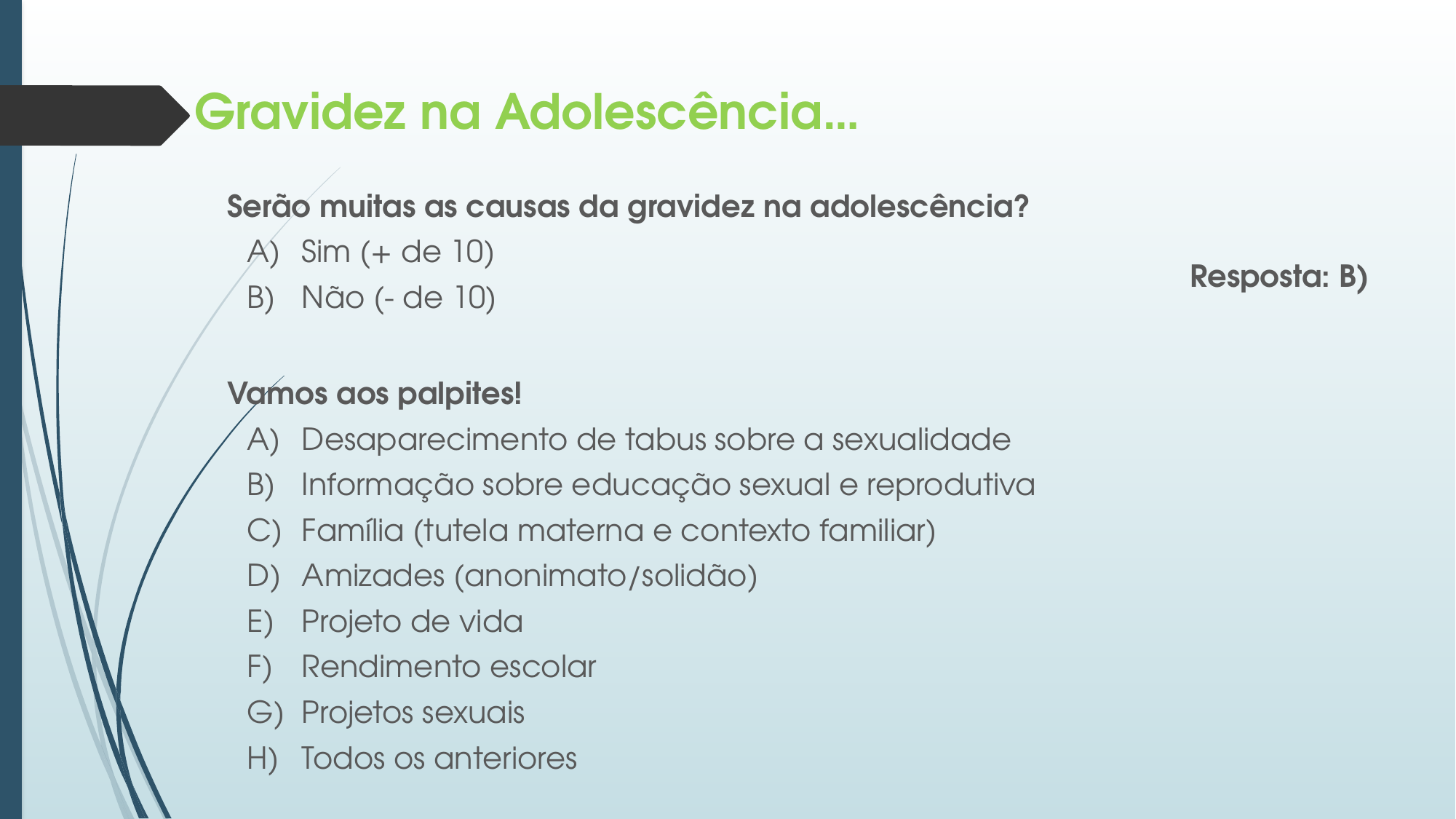

Gravidez na Adolescência…
Serão muitas as causas da gravidez na adolescência?
Sim (+ de 10)
Não (- de 10)
Resposta: B)
Vamos aos palpites!
Desaparecimento de tabus sobre a sexualidade
Informação sobre educação sexual e reprodutiva
Família (tutela materna e contexto familiar)
Amizades (anonimato/solidão)
Projeto de vida
Rendimento escolar
Projetos sexuais
Todos os anteriores